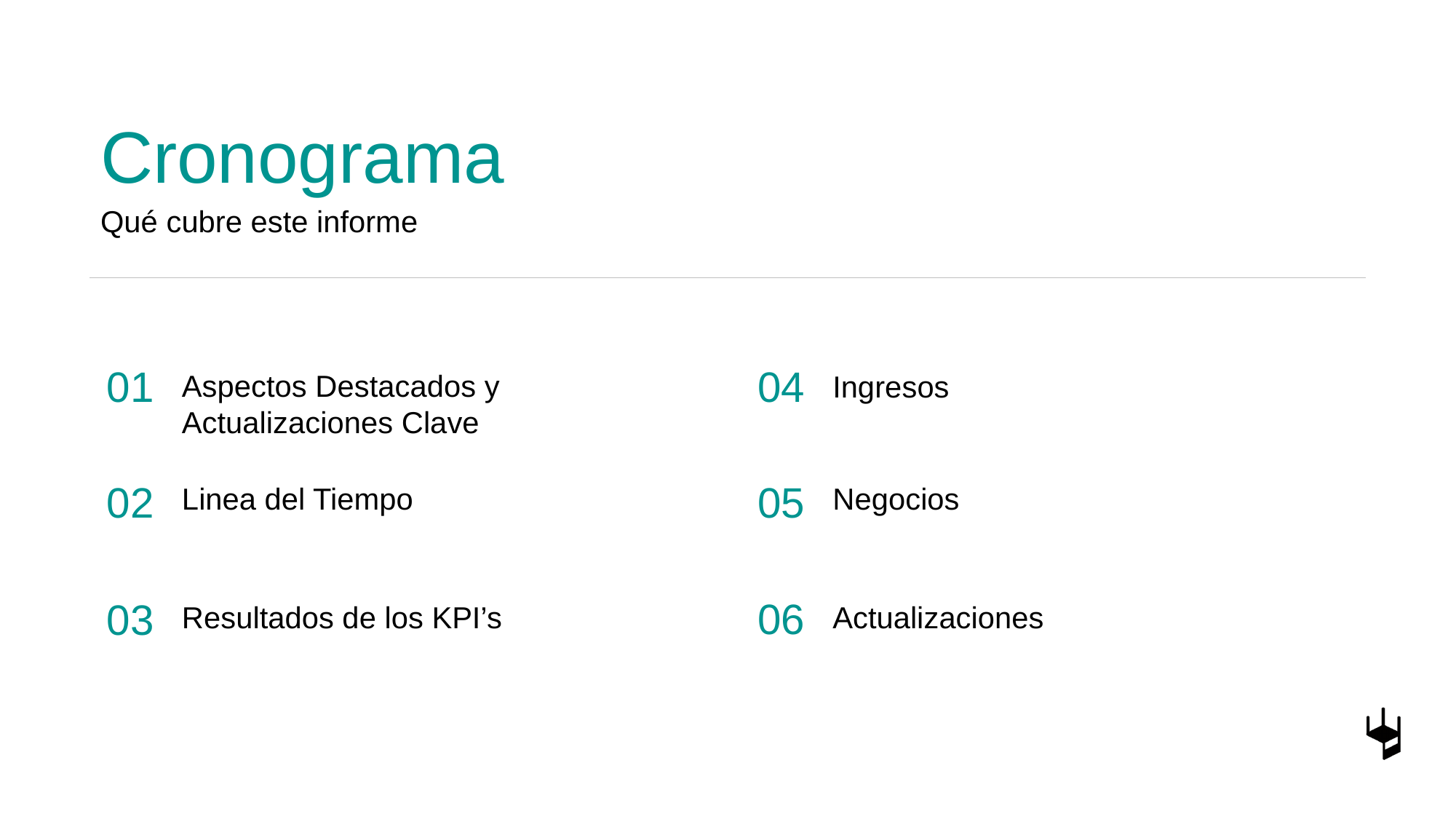

# Cronograma
Qué cubre este informe
01
04
Aspectos Destacados y Actualizaciones Clave
Ingresos
02
05
Linea del Tiempo
Negocios
06
03
Resultados de los KPI’s
Actualizaciones